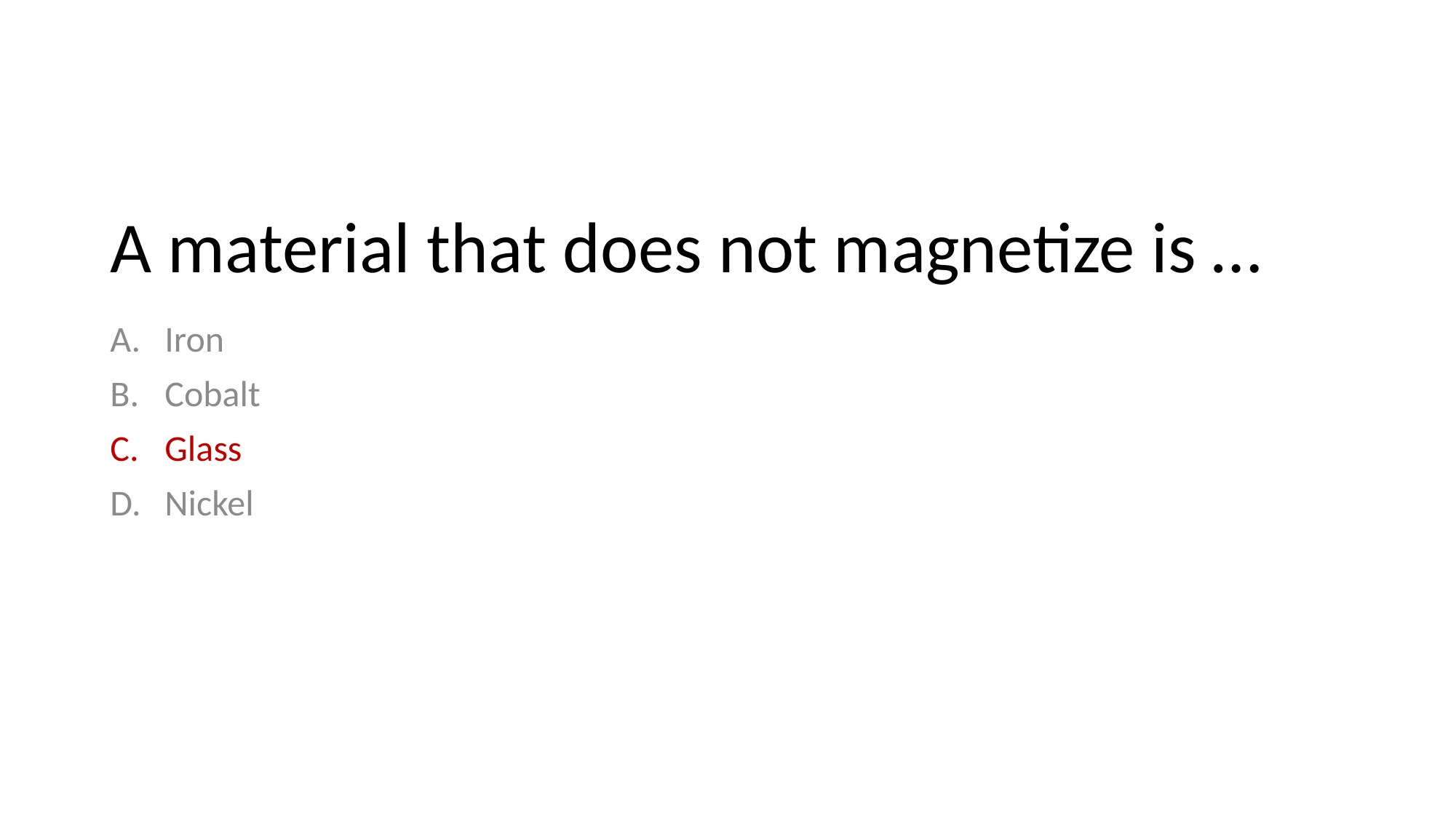

# A material that does not magnetize is …
Iron
Cobalt
Glass
Nickel